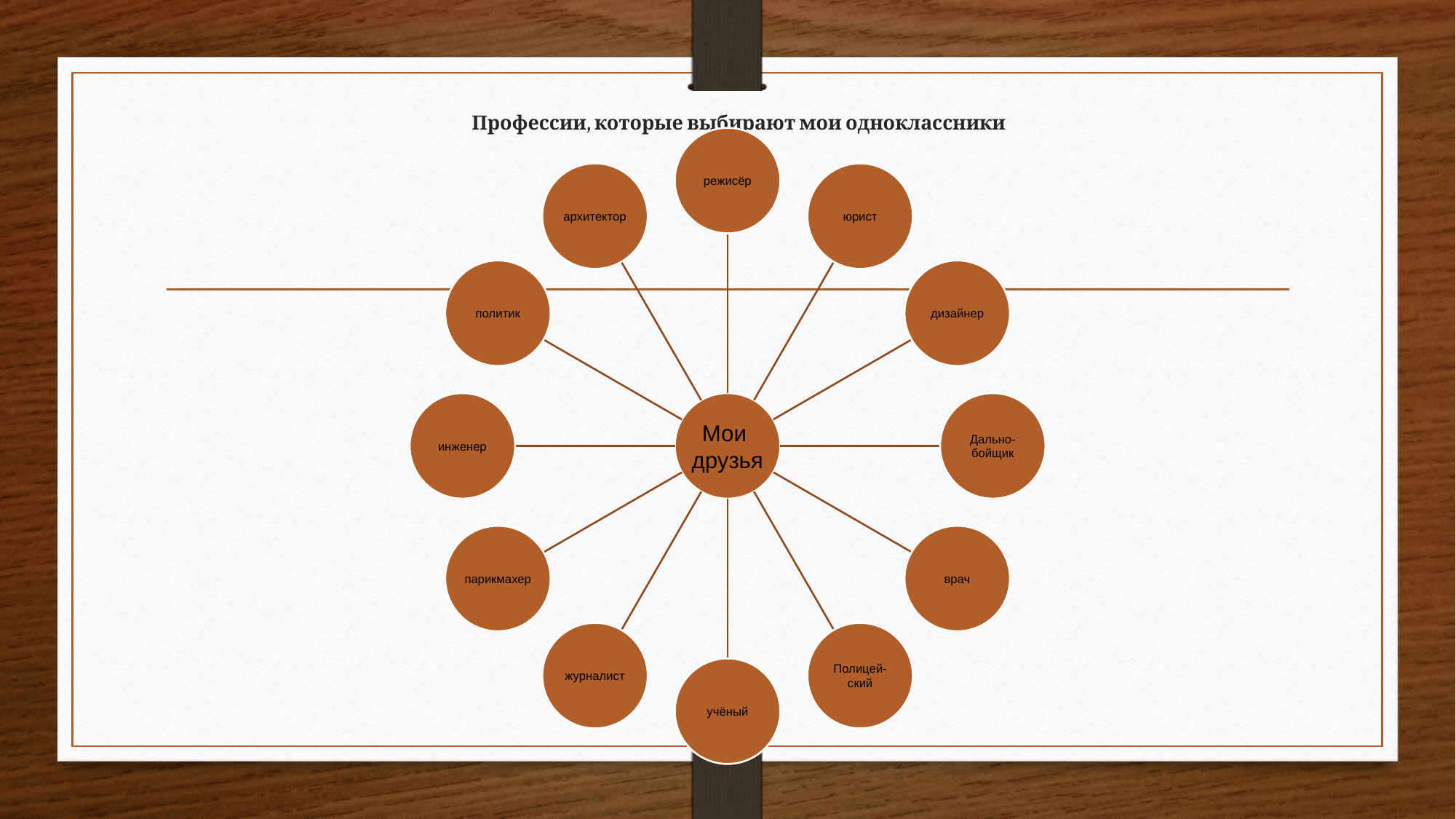

# Профессии, которые выбирают мои одноклассники
Мои
друзья

режисёр

юрист

дизайнер

Дально-
бойщик

врач

Полицей-
ский

учёный

журналист

парикмахер

инженер

политик

архитектор